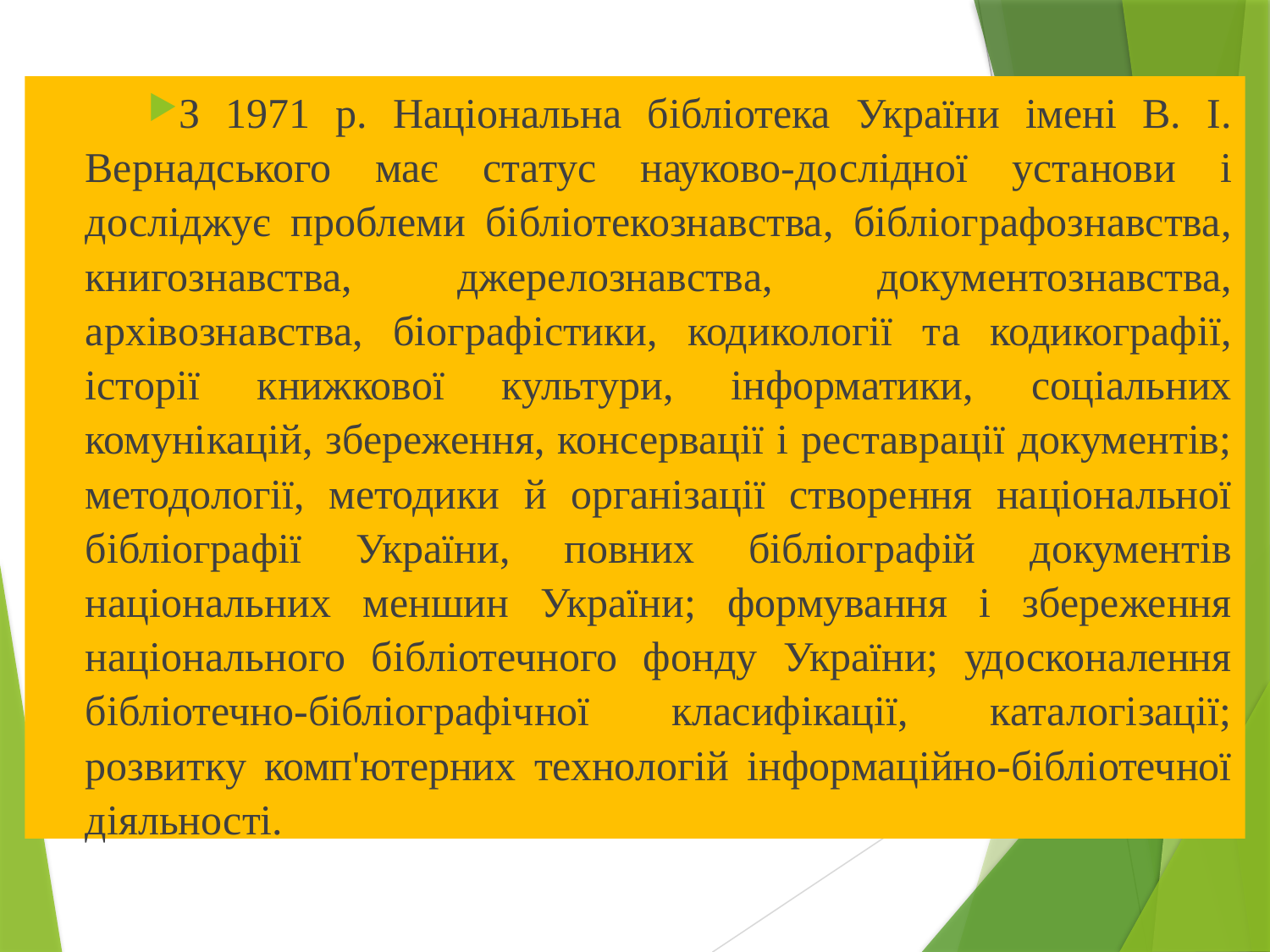

З 1971 р. Національна бібліотека України імені В. І. Вернадського має статус науково-дослідної установи і досліджує проблеми бібліотекознавства, бібліографознавства, книгознавства, джерелознавства, документознавства, архівознавства, біографістики, кодикології та кодикографії, історії книжкової культури, інформатики, соціальних комунікацій, збереження, консервації і реставрації документів; методології, методики й організації створення національної бібліографії України, повних бібліографій документів національних меншин України; формування і збереження національного бібліотечного фонду України; удосконалення бібліотечно-бібліографічної класифікації, каталогізації; розвитку комп'ютерних технологій інформаційно-бібліотечної діяльності.